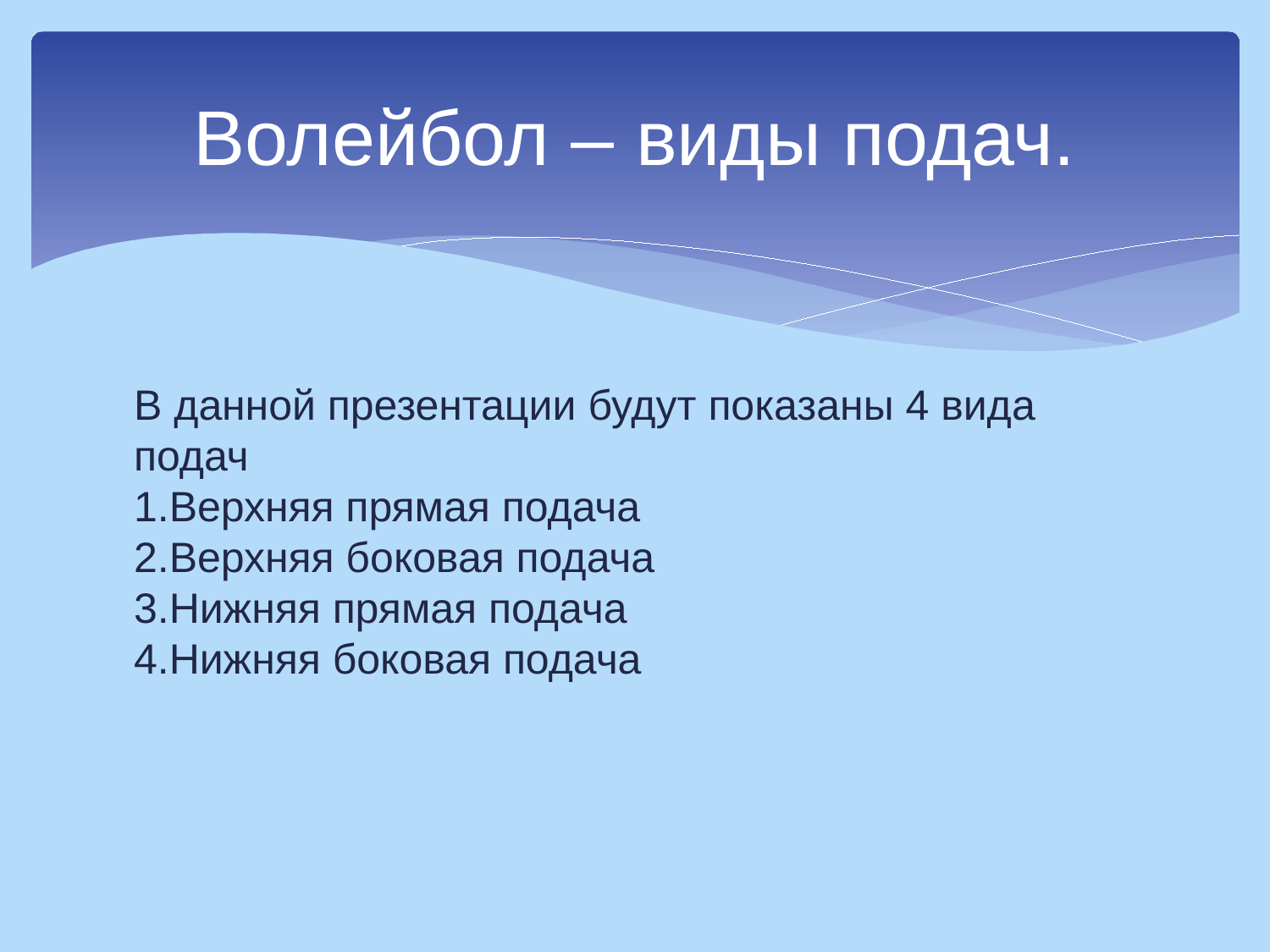

# Волейбол – виды подач.
В данной презентации будут показаны 4 вида подач
1.Верхняя прямая подача
2.Верхняя боковая подача
3.Нижняя прямая подача
4.Нижняя боковая подача